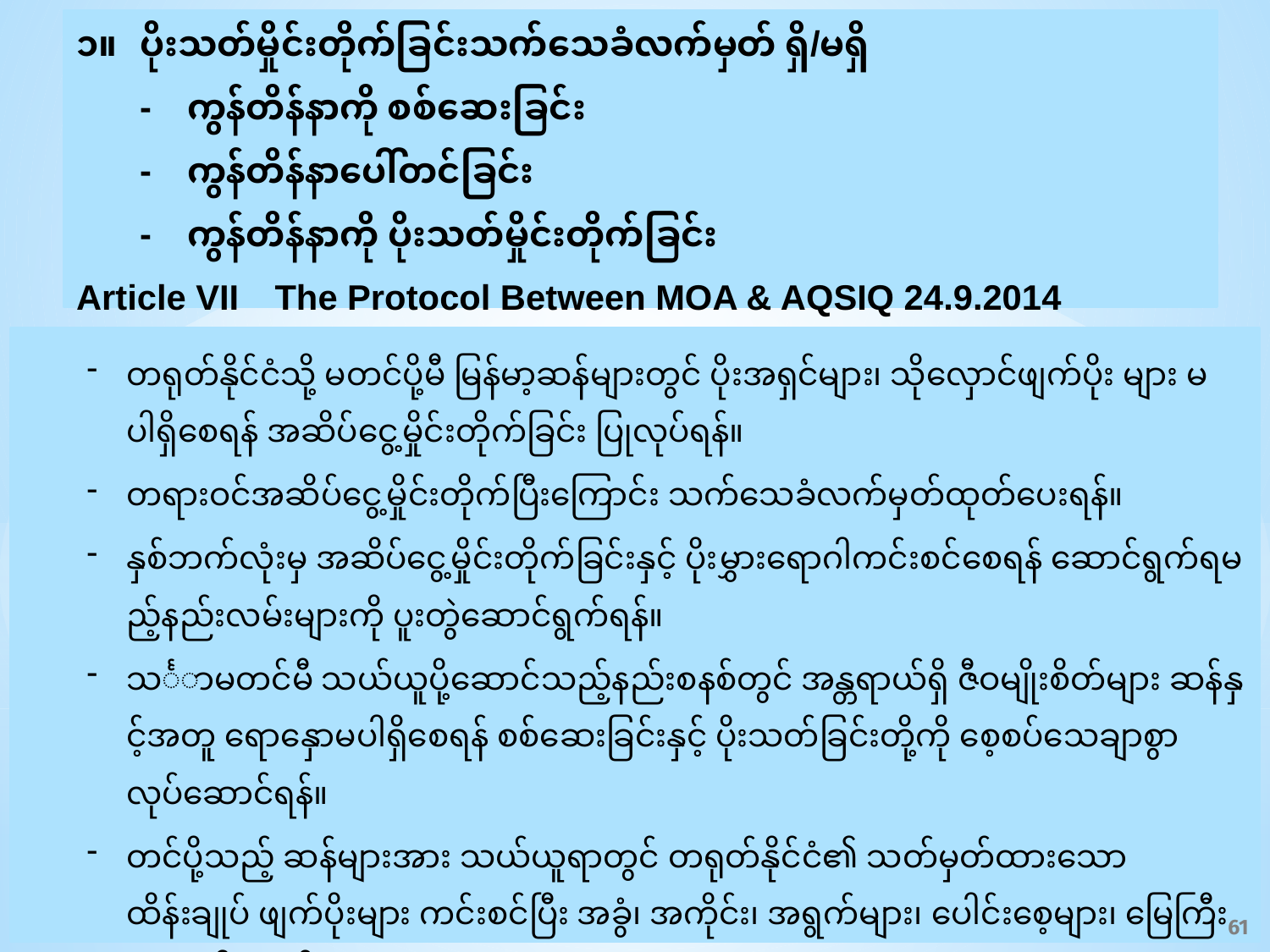

၁။ 	ပိုးသတ်မှိုင်းတိုက်ခြင်းသက်သေခံလက်မှတ် ရှိ/မရှိ
	-	ကွန်တိန်နာကို စစ်ဆေးခြင်း
	-	ကွန်တိန်နာပေါ်တင်ခြင်း
	-	ကွန်တိန်နာကို ပိုးသတ်မှိုင်းတိုက်ခြင်း
Article VII	The Protocol Between MOA & AQSIQ 24.9.2014
တရုတ်နိုင်ငံသို့ မတင်ပို့မီ မြန်မာ့ဆန်များတွင် ပိုးအရှင်များ၊ သိုလှောင်ဖျက်ပိုး များ မပါရှိစေရန် အဆိပ်ငွေ့မှိုင်းတိုက်ခြင်း ပြုလုပ်ရန်။
တရားဝင်အဆိပ်ငွေ့မှိုင်းတိုက်ပြီးကြောင်း သက်သေခံလက်မှတ်ထုတ်ပေးရန်။
နှစ်ဘက်လုံးမှ အဆိပ်ငွေ့မှိုင်းတိုက်ခြင်းနှင့် ပိုးမွှားရောဂါကင်းစင်စေရန် ဆောင်ရွက်ရမည့်နည်းလမ်းများကို ပူးတွဲဆောင်ရွက်ရန်။
သင်္ဘောမတင်မီ သယ်ယူပို့ဆောင်သည့်နည်းစနစ်တွင် အန္တရာယ်ရှိ ဇီဝမျိုးစိတ်များ ဆန်နှင့်အတူ ရောနှောမပါရှိစေရန် စစ်ဆေးခြင်းနှင့် ပိုးသတ်ခြင်းတို့ကို စေ့စပ်သေချာစွာ လုပ်ဆောင်ရန်။
တင်ပို့သည့် ဆန်များအား သယ်ယူရာတွင် တရုတ်နိုင်ငံ၏ သတ်မှတ်ထားသော  ထိန်းချုပ် ဖျက်ပိုးများ ကင်းစင်ပြီး အခွံ၊ အကိုင်း၊ အရွက်များ၊ ပေါင်းစေ့များ၊ မြေကြီးများမပါစေရန်။
61